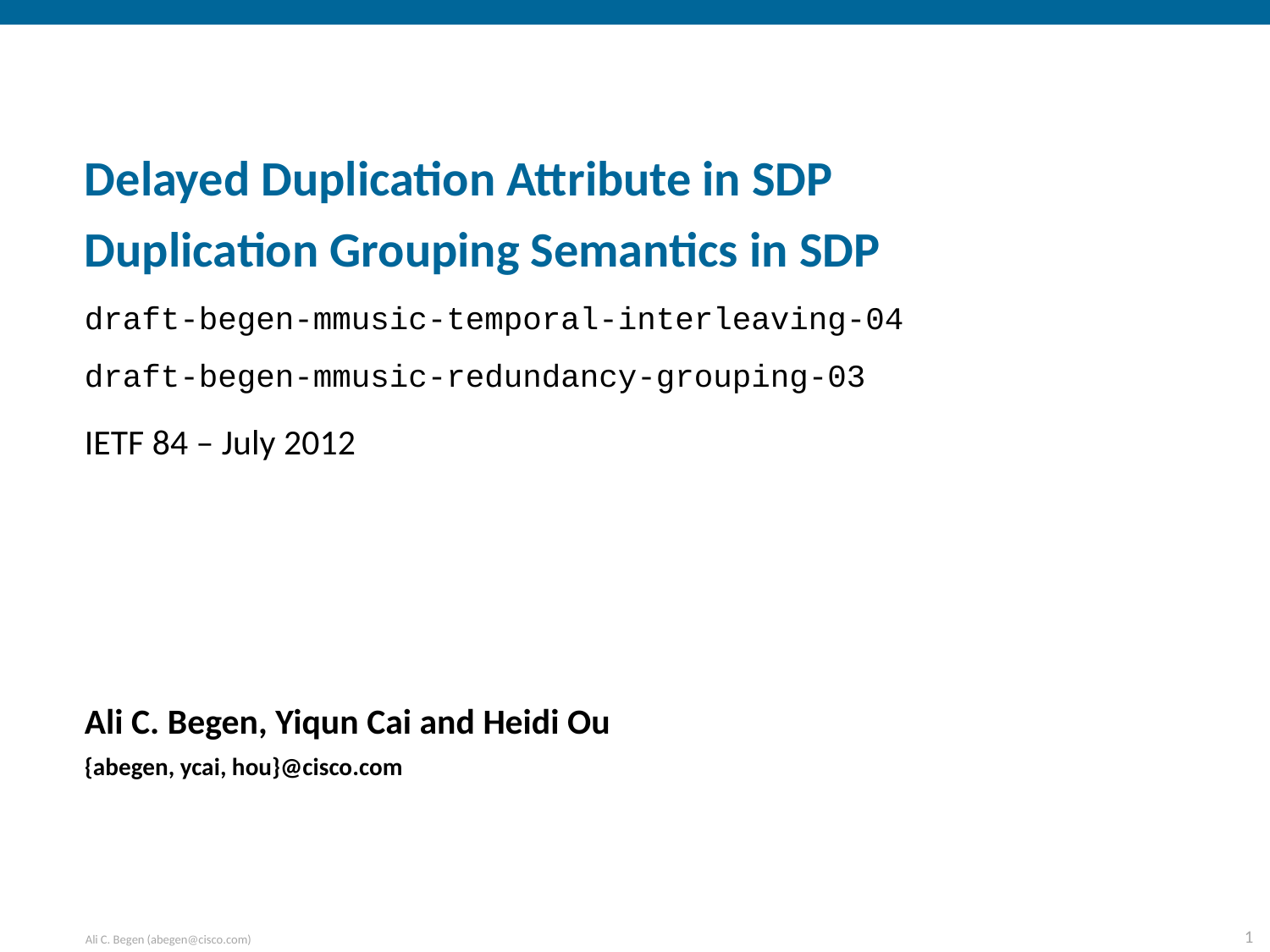

# Delayed Duplication Attribute in SDP Duplication Grouping Semantics in SDP
draft-begen-mmusic-temporal-interleaving-04
draft-begen-mmusic-redundancy-grouping-03
IETF 84 – July 2012
Ali C. Begen, Yiqun Cai and Heidi Ou
{abegen, ycai, hou}@cisco.com